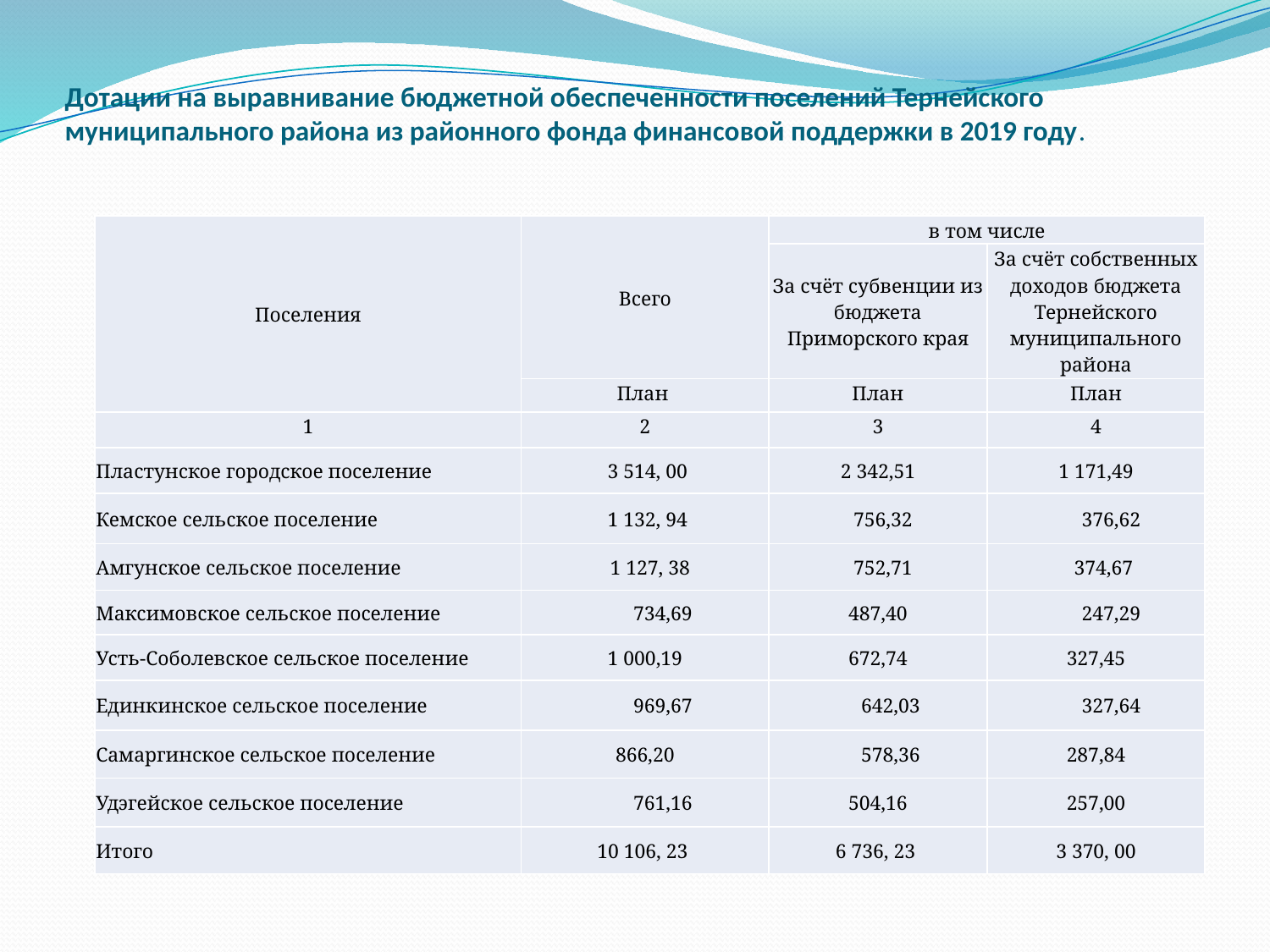

# Дотации на выравнивание бюджетной обеспеченности поселений Тернейского муниципального района из районного фонда финансовой поддержки в 2019 году.
| Поселения | Всего | в том числе |  |
| --- | --- | --- | --- |
|  |  | За счёт субвенции из бюджета Приморского края | За счёт собственных доходов бюджета Тернейского муниципального района |
|  | План | План | План |
| 1 | 2 | 3 | 4 |
| Пластунское городское поселение | 3 514, 00 | 2 342,51 | 1 171,49 |
| Кемское сельское поселение | 1 132, 94 | 756,32 | 376,62 |
| Амгунское сельское поселение | 1 127, 38 | 752,71 | 374,67 |
| Максимовское сельское поселение | 734,69 | 487,40 | 247,29 |
| Усть-Соболевское сельское поселение | 1 000,19 | 672,74 | 327,45 |
| Единкинское сельское поселение | 969,67 | 642,03 | 327,64 |
| Самаргинское сельское поселение | 866,20 | 578,36 | 287,84 |
| Удэгейское сельское поселение | 761,16 | 504,16 | 257,00 |
| Итого | 10 106, 23 | 6 736, 23 | 3 370, 00 |